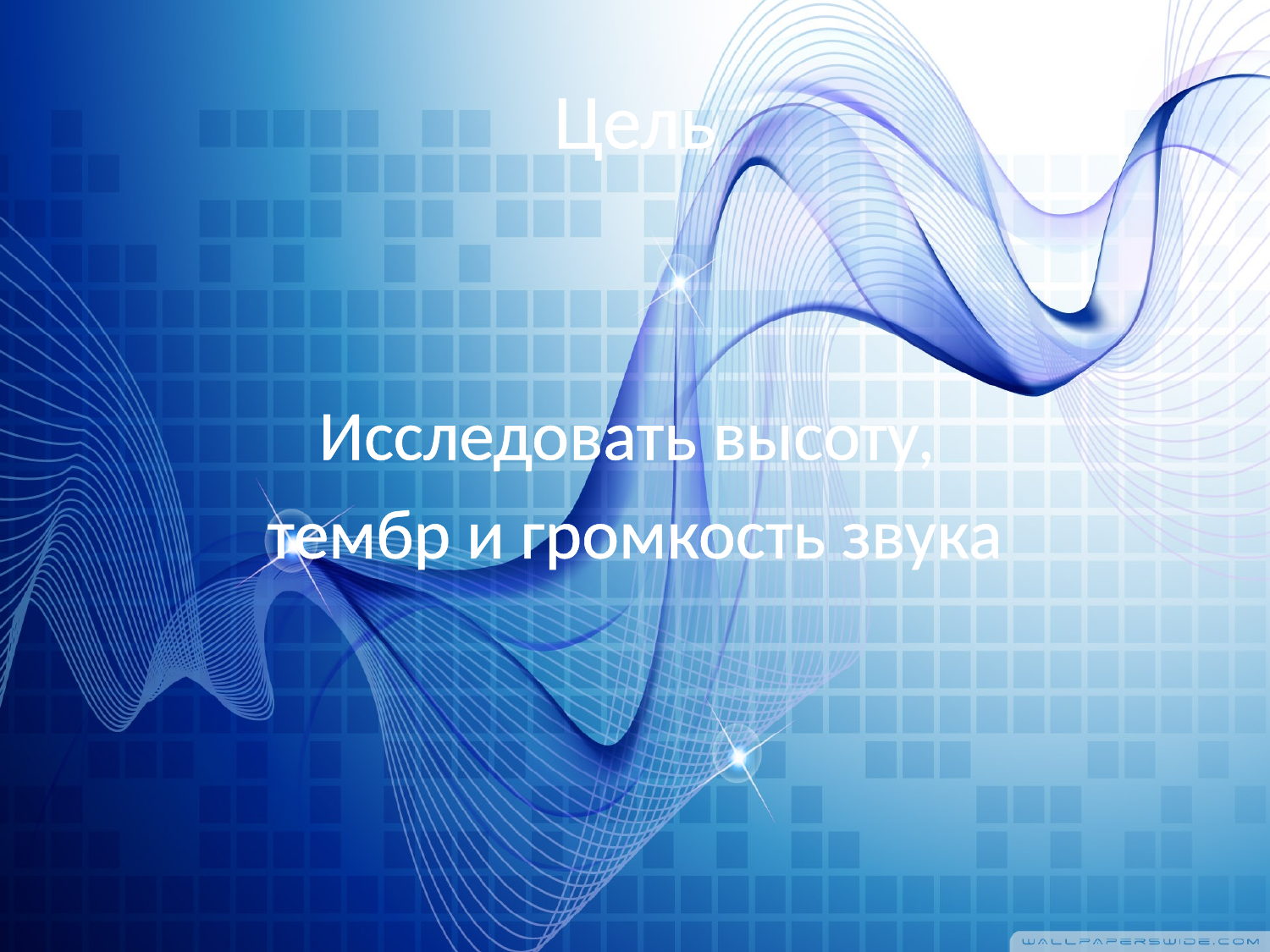

# Цель

Исследовать высоту,
тембр и громкость звука